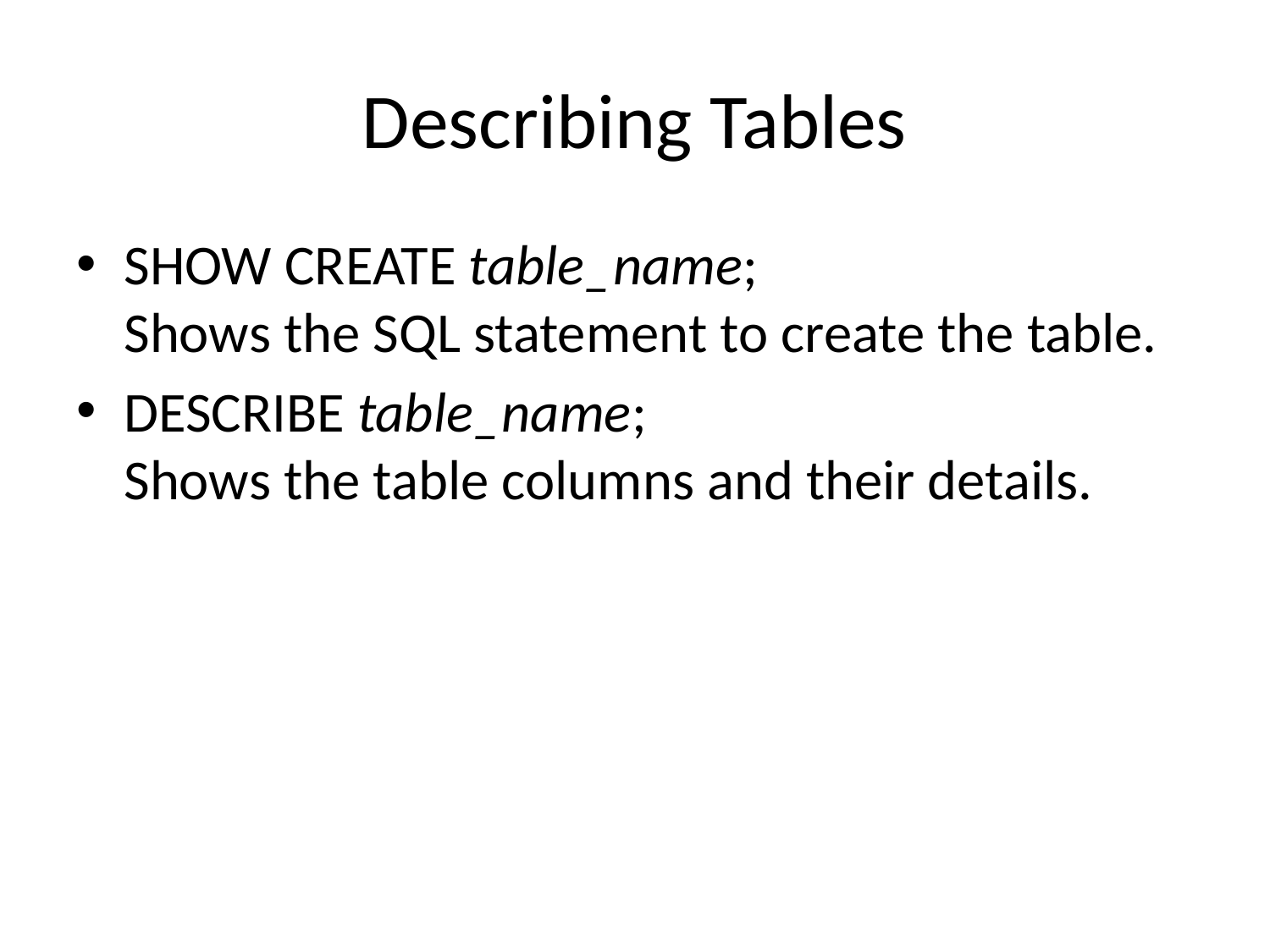

# Describing Tables
SHOW CREATE table_name;
Shows the SQL statement to create the table.
DESCRIBE table_name;
Shows the table columns and their details.